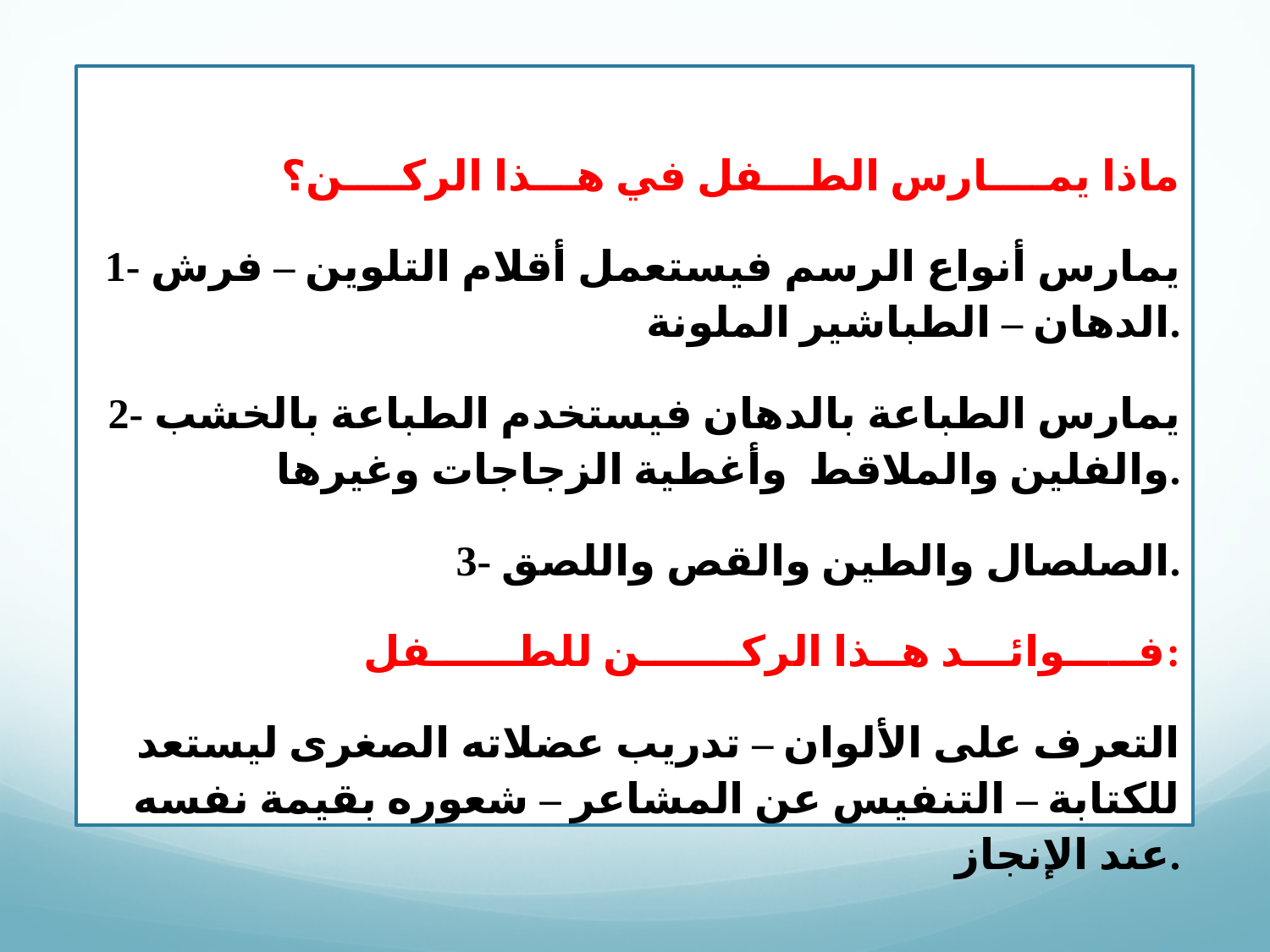

ماذا يمــــارس الطـــفل في هـــذا الركــــن؟
1- يمارس أنواع الرسم فيستعمل أقلام التلوين – فرش الدهان – الطباشير الملونة.
2- يمارس الطباعة بالدهان فيستخدم الطباعة بالخشب والفلين والملاقط  وأغطية الزجاجات وغيرها.
3- الصلصال والطين والقص واللصق.
فـــــوائـــد هــذا الركـــــــن للطــــــفل:
التعرف على الألوان – تدريب عضلاته الصغرى ليستعد للكتابة – التنفيس عن المشاعر – شعوره بقيمة نفسه عند الإنجاز.